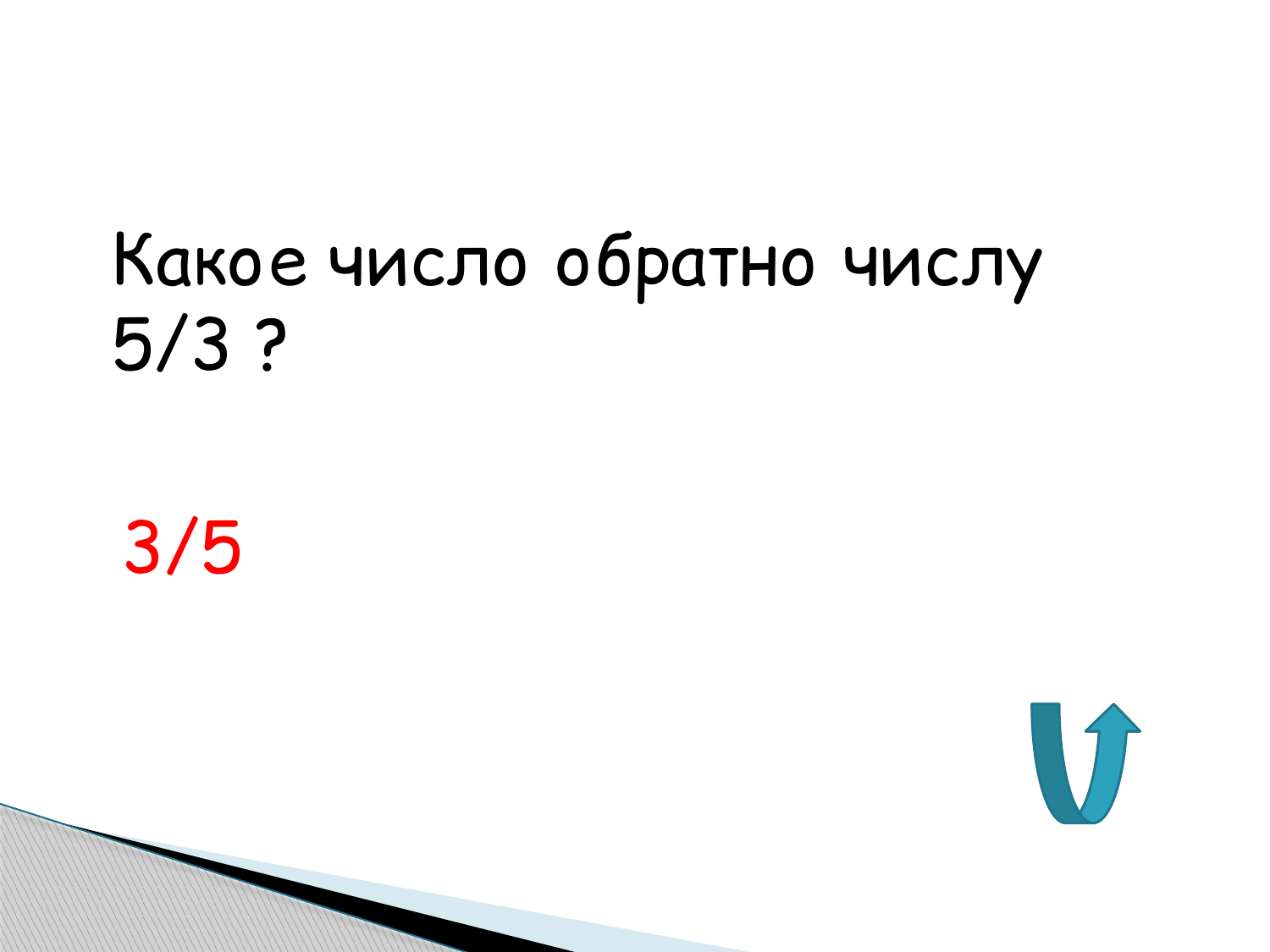

Какое число обратно числу 5/3 ?
3/5